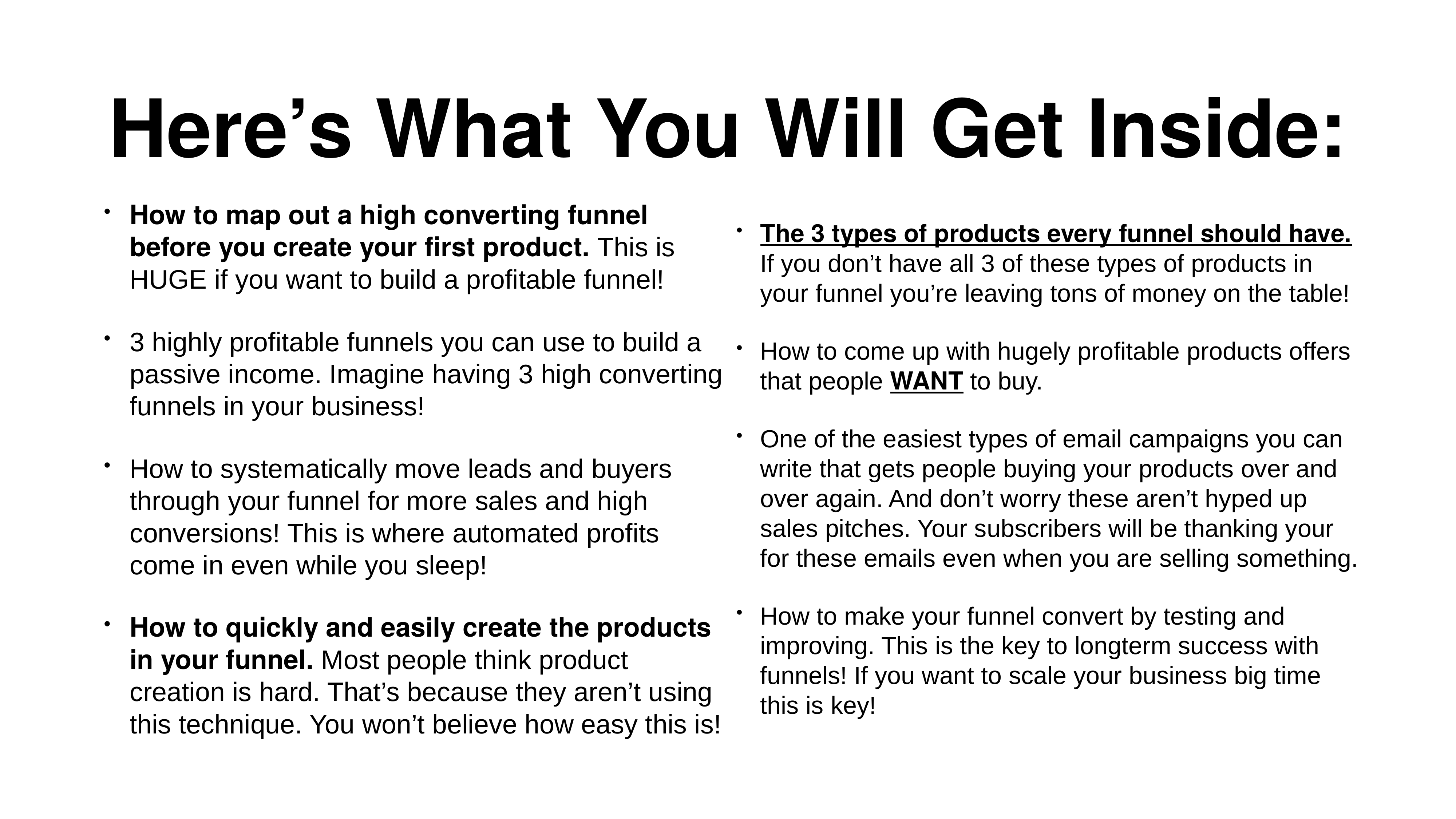

# Here’s What You Will Get Inside:
How to map out a high converting funnel before you create your first product. This is HUGE if you want to build a profitable funnel!
3 highly profitable funnels you can use to build a passive income. Imagine having 3 high converting funnels in your business!
How to systematically move leads and buyers through your funnel for more sales and high conversions! This is where automated profits come in even while you sleep!
How to quickly and easily create the products in your funnel. Most people think product creation is hard. That’s because they aren’t using this technique. You won’t believe how easy this is!
The 3 types of products every funnel should have. If you don’t have all 3 of these types of products in your funnel you’re leaving tons of money on the table!
How to come up with hugely profitable products offers that people WANT to buy.
One of the easiest types of email campaigns you can write that gets people buying your products over and over again. And don’t worry these aren’t hyped up sales pitches. Your subscribers will be thanking your for these emails even when you are selling something.
How to make your funnel convert by testing and improving. This is the key to longterm success with funnels! If you want to scale your business big time this is key!